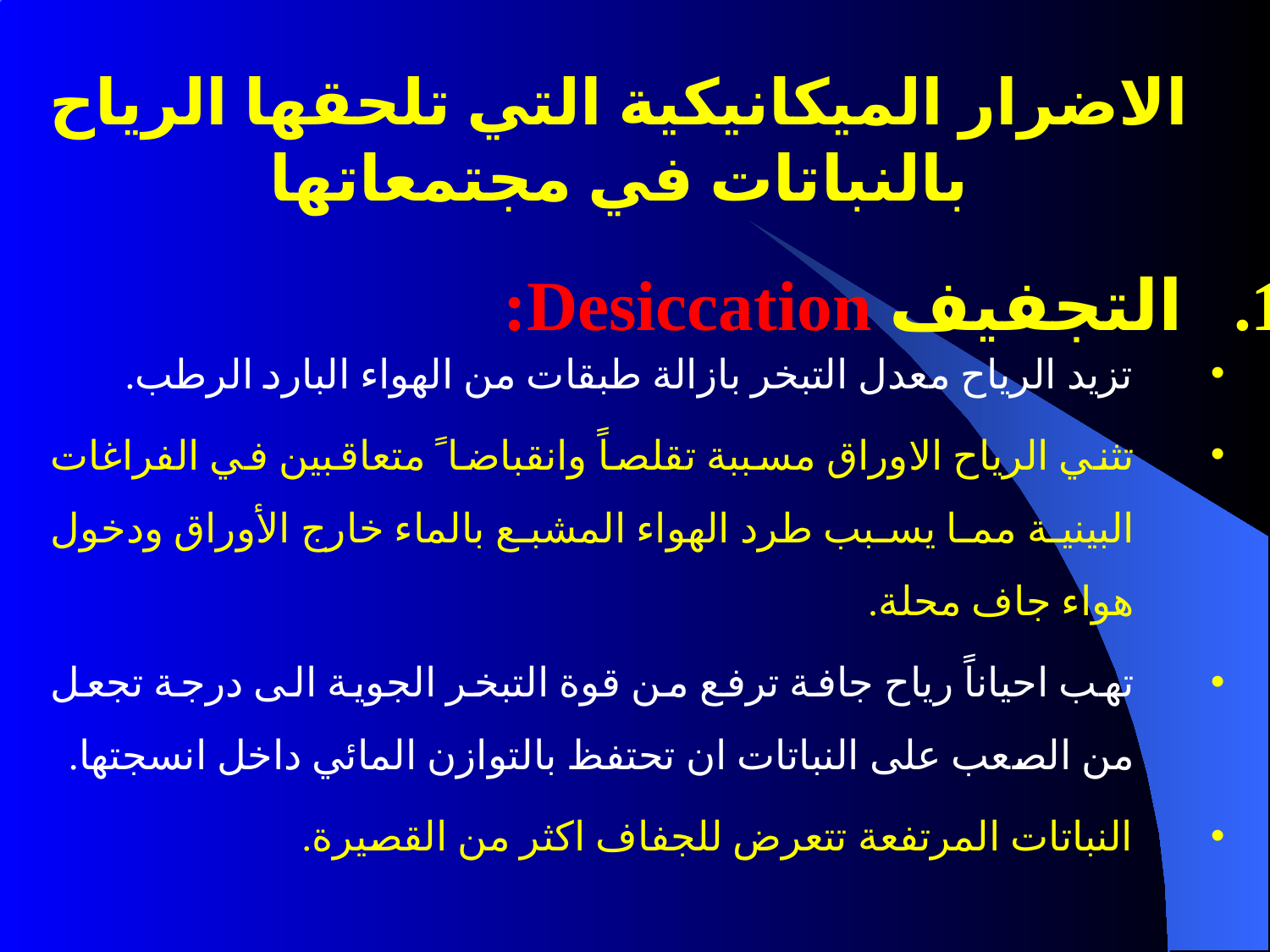

# الاضرار الميكانيكية التي تلحقها الرياح بالنباتات في مجتمعاتها
التجفيف Desiccation:
تزيد الرياح معدل التبخر بازالة طبقات من الهواء البارد الرطب.
تثني الرياح الاوراق مسببة تقلصاً وانقباضا ً متعاقبين في الفراغات البينية مما يسبب طرد الهواء المشبع بالماء خارج الأوراق ودخول هواء جاف محلة.
تهب احياناً رياح جافة ترفع من قوة التبخر الجوية الى درجة تجعل من الصعب على النباتات ان تحتفظ بالتوازن المائي داخل انسجتها.
النباتات المرتفعة تتعرض للجفاف اكثر من القصيرة.